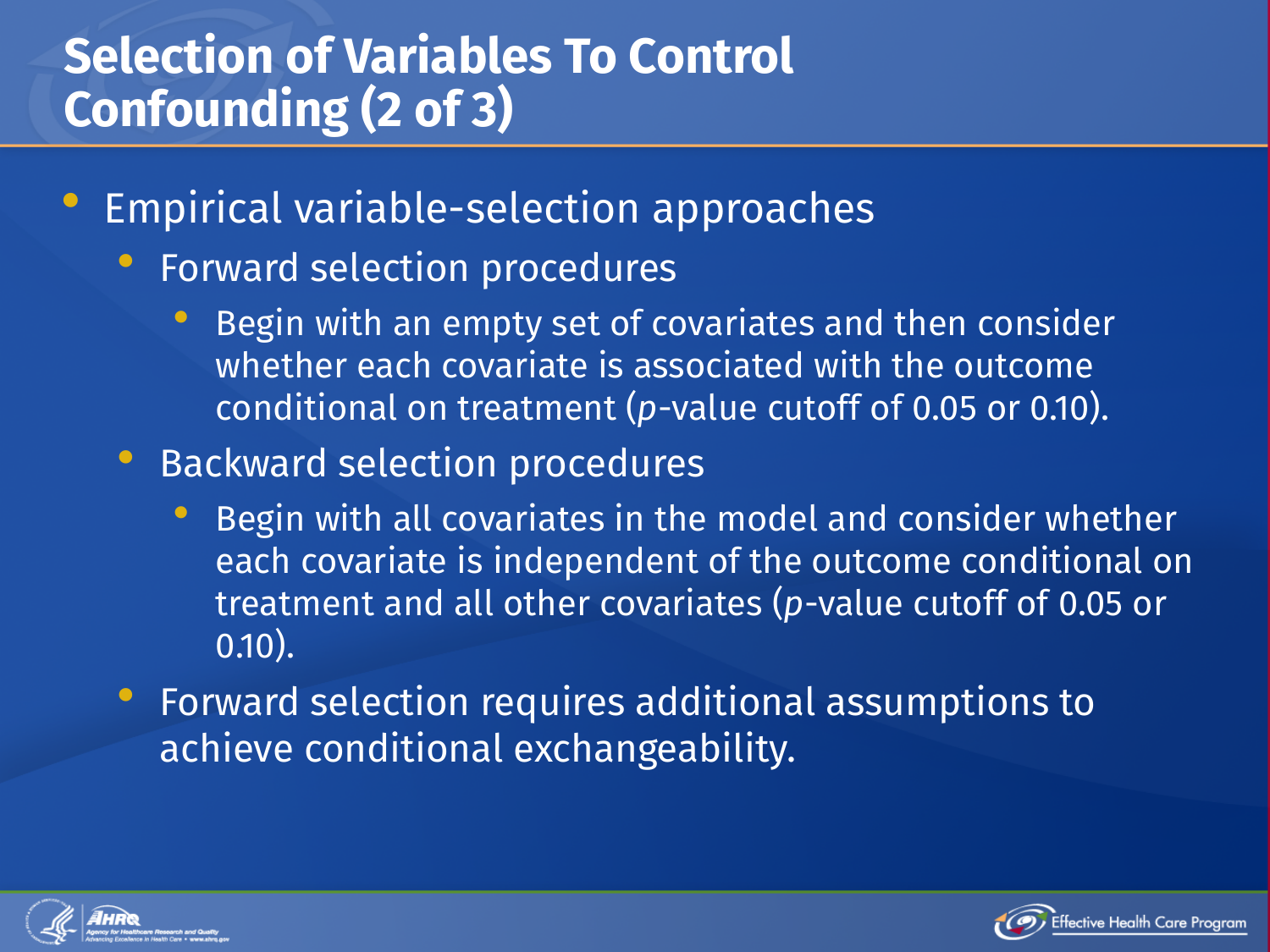

# Selection of Variables To Control Confounding (2 of 3)
Empirical variable-selection approaches
Forward selection procedures
Begin with an empty set of covariates and then consider whether each covariate is associated with the outcome conditional on treatment (p-value cutoff of 0.05 or 0.10).
Backward selection procedures
Begin with all covariates in the model and consider whether each covariate is independent of the outcome conditional on treatment and all other covariates (p-value cutoff of 0.05 or 0.10).
Forward selection requires additional assumptions to achieve conditional exchangeability.